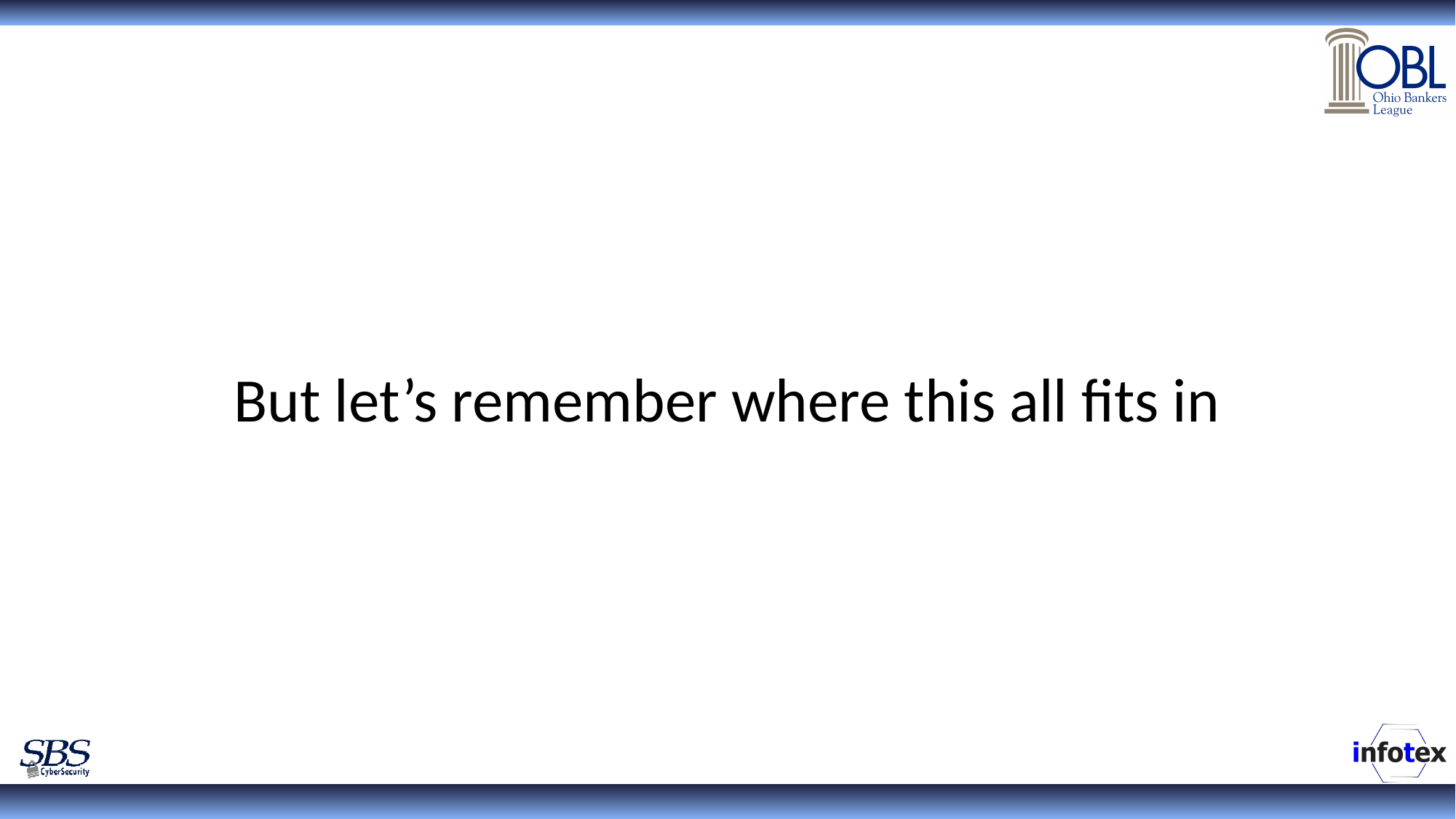

# But let’s remember where this all fits in